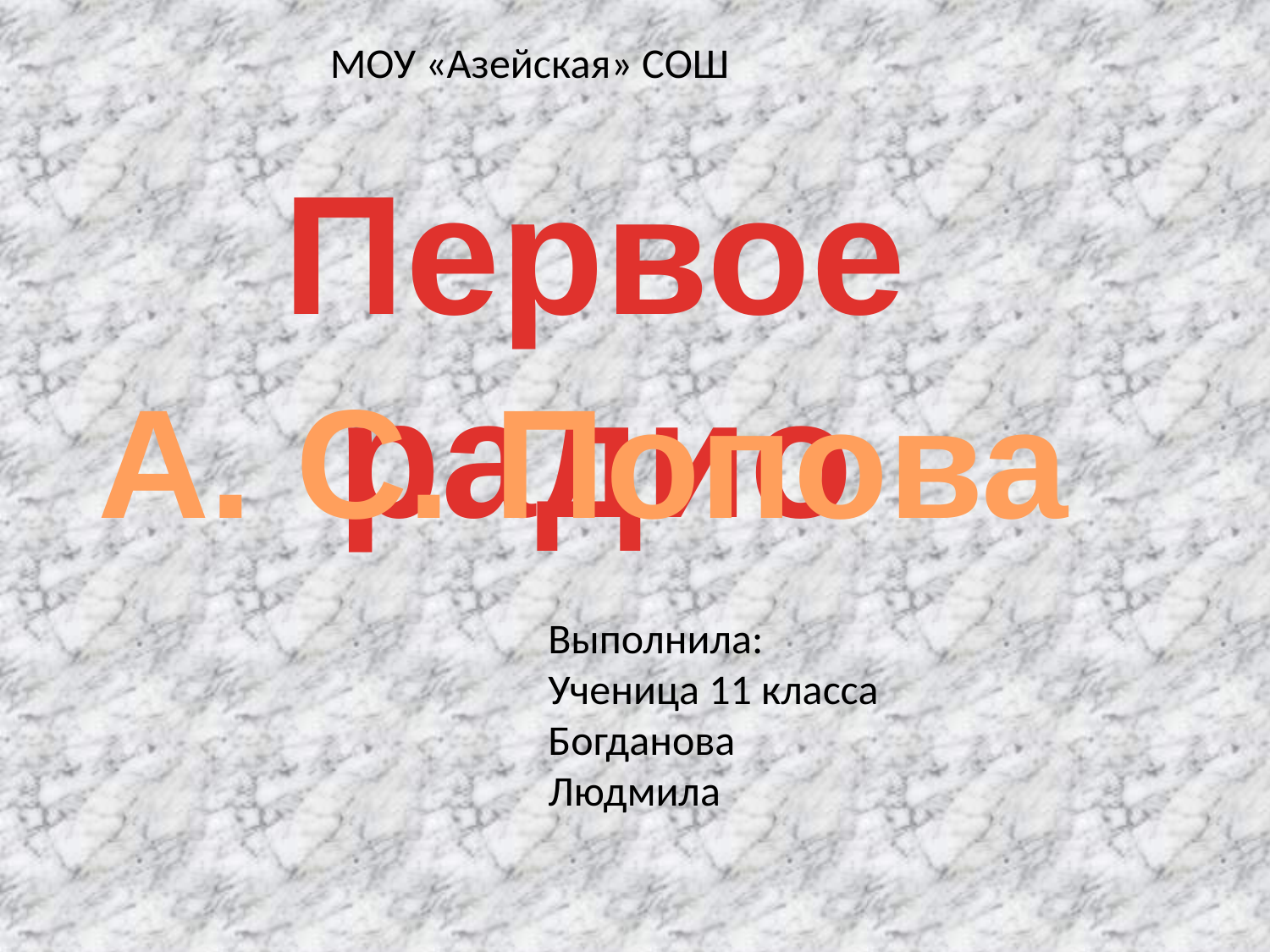

МОУ «Азейская» СОШ
Первое радио
А. С. Попова
Выполнила:
Ученица 11 класса
Богданова Людмила